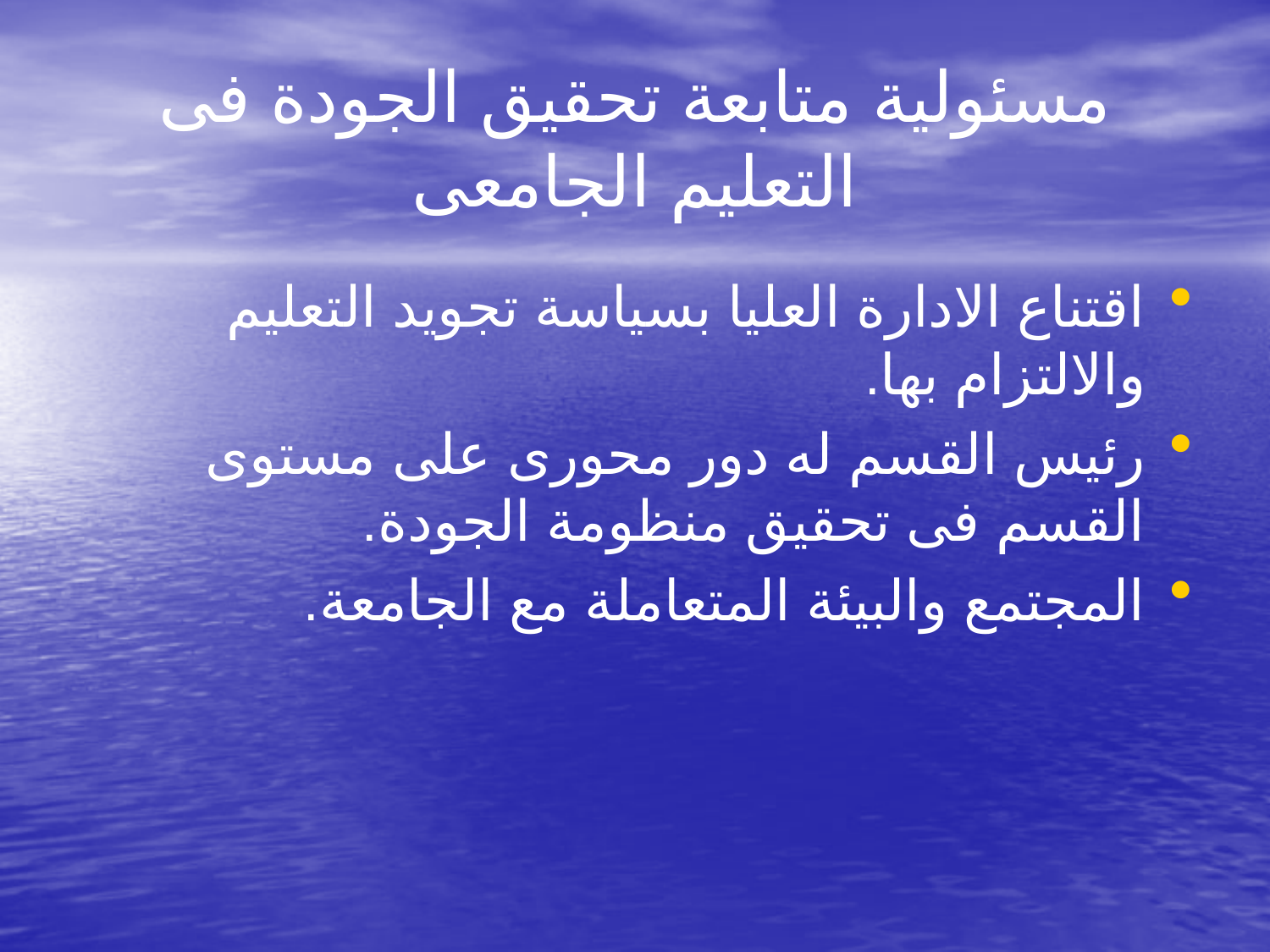

# مسئولية متابعة تحقيق الجودة فى التعليم الجامعى
اقتناع الادارة العليا بسياسة تجويد التعليم والالتزام بها.
رئيس القسم له دور محورى على مستوى القسم فى تحقيق منظومة الجودة.
المجتمع والبيئة المتعاملة مع الجامعة.